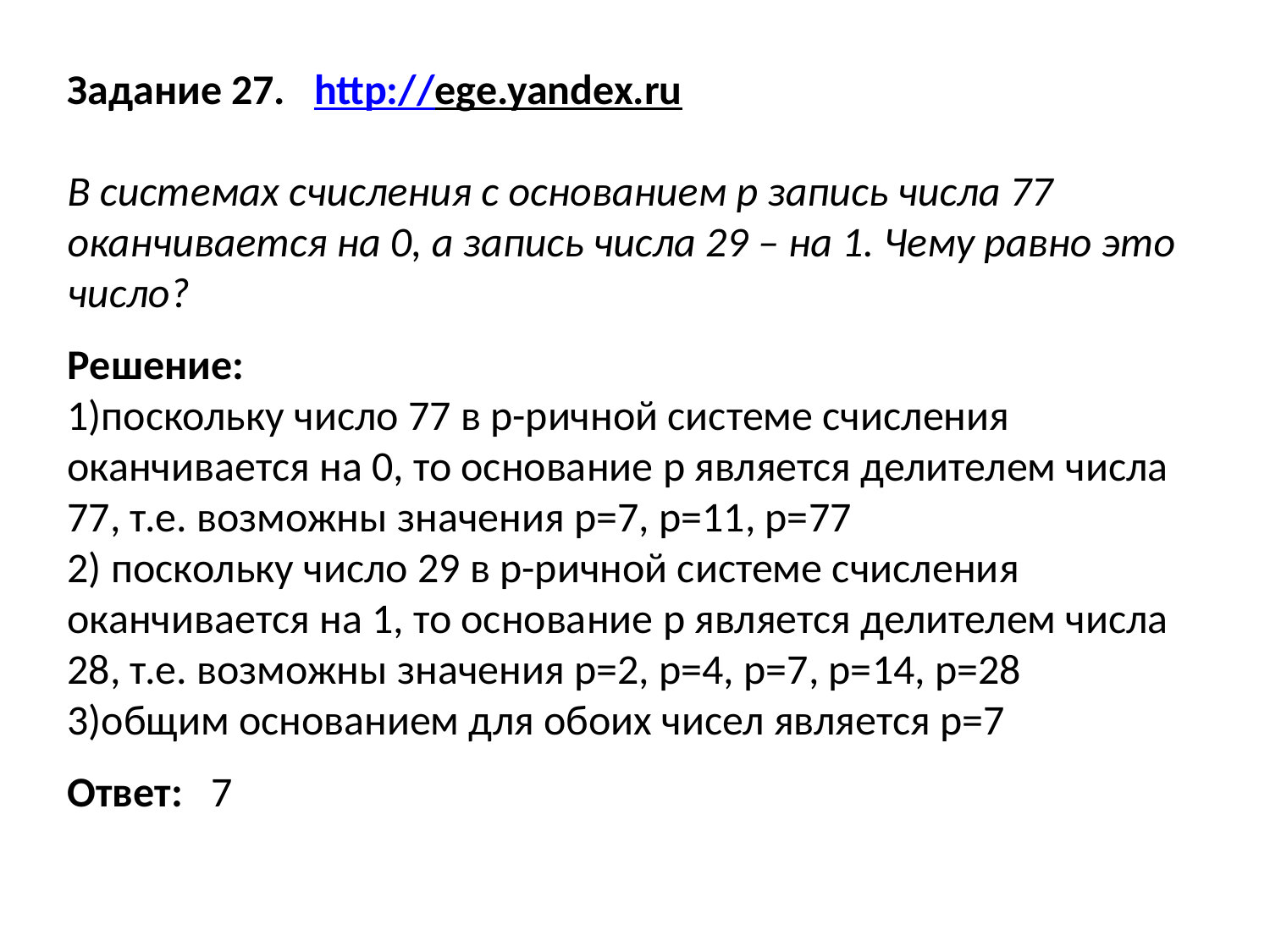

Задание 27.   http://ege.yandex.ru

В системах счисления с основанием р запись числа 77 оканчивается на 0, а запись числа 29 – на 1. Чему равно это число?
Решение:
1)поскольку число 77 в р-ричной системе счисления оканчивается на 0, то основание р является делителем числа 77, т.е. возможны значения р=7, р=11, р=77
2) поскольку число 29 в р-ричной системе счисления оканчивается на 1, то основание р является делителем числа 28, т.е. возможны значения р=2, р=4, р=7, р=14, р=28
3)общим основанием для обоих чисел является р=7
Ответ:   7